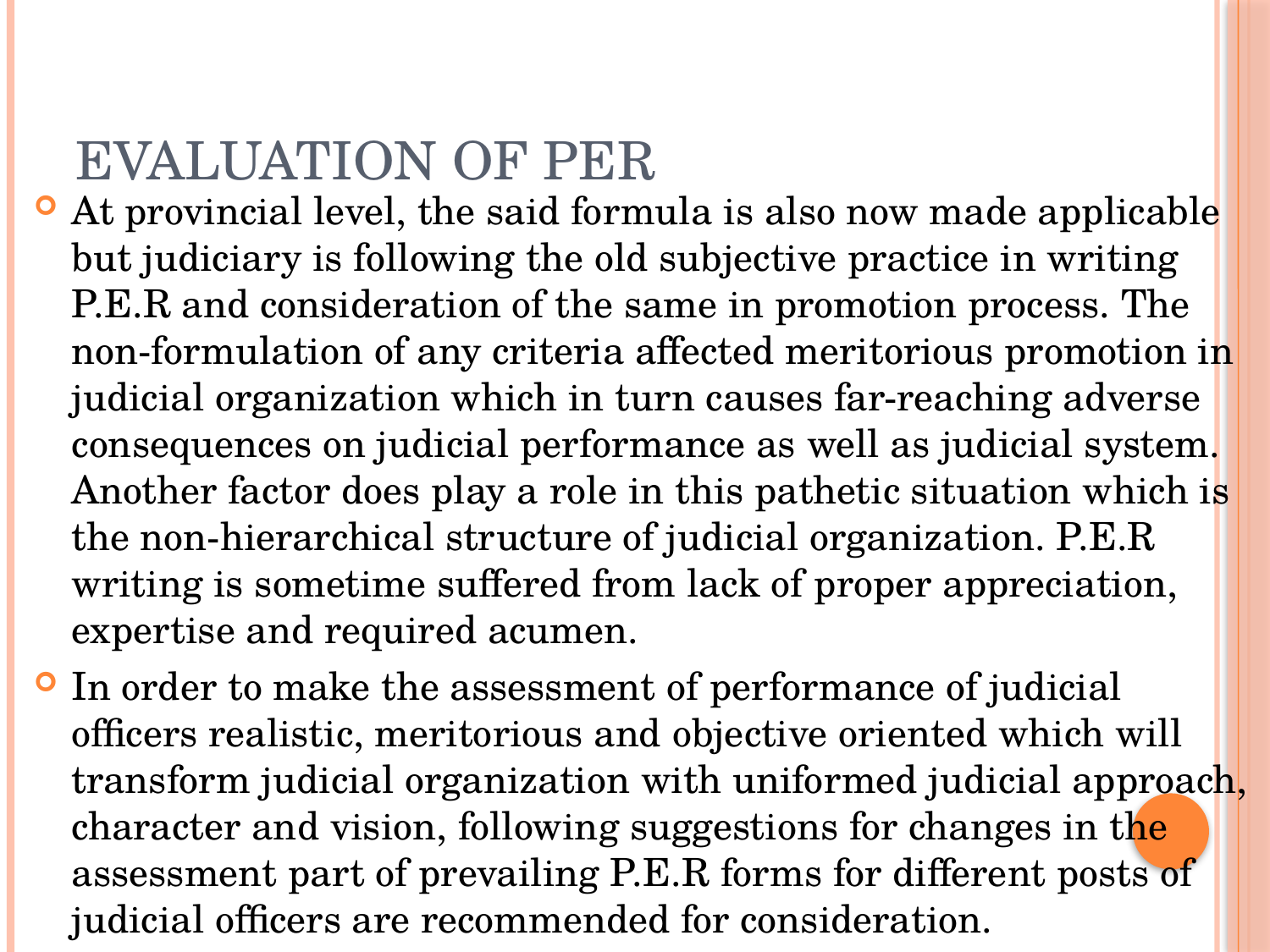

# Evaluation of PER
At provincial level, the said formula is also now made applicable but judiciary is following the old subjective practice in writing P.E.R and consideration of the same in promotion process. The non-formulation of any criteria affected meritorious promotion in judicial organization which in turn causes far-reaching adverse consequences on judicial performance as well as judicial system. Another factor does play a role in this pathetic situation which is the non-hierarchical structure of judicial organization. P.E.R writing is sometime suffered from lack of proper appreciation, expertise and required acumen.
In order to make the assessment of performance of judicial officers realistic, meritorious and objective oriented which will transform judicial organization with uniformed judicial approach, character and vision, following suggestions for changes in the assessment part of prevailing P.E.R forms for different posts of judicial officers are recommended for consideration.